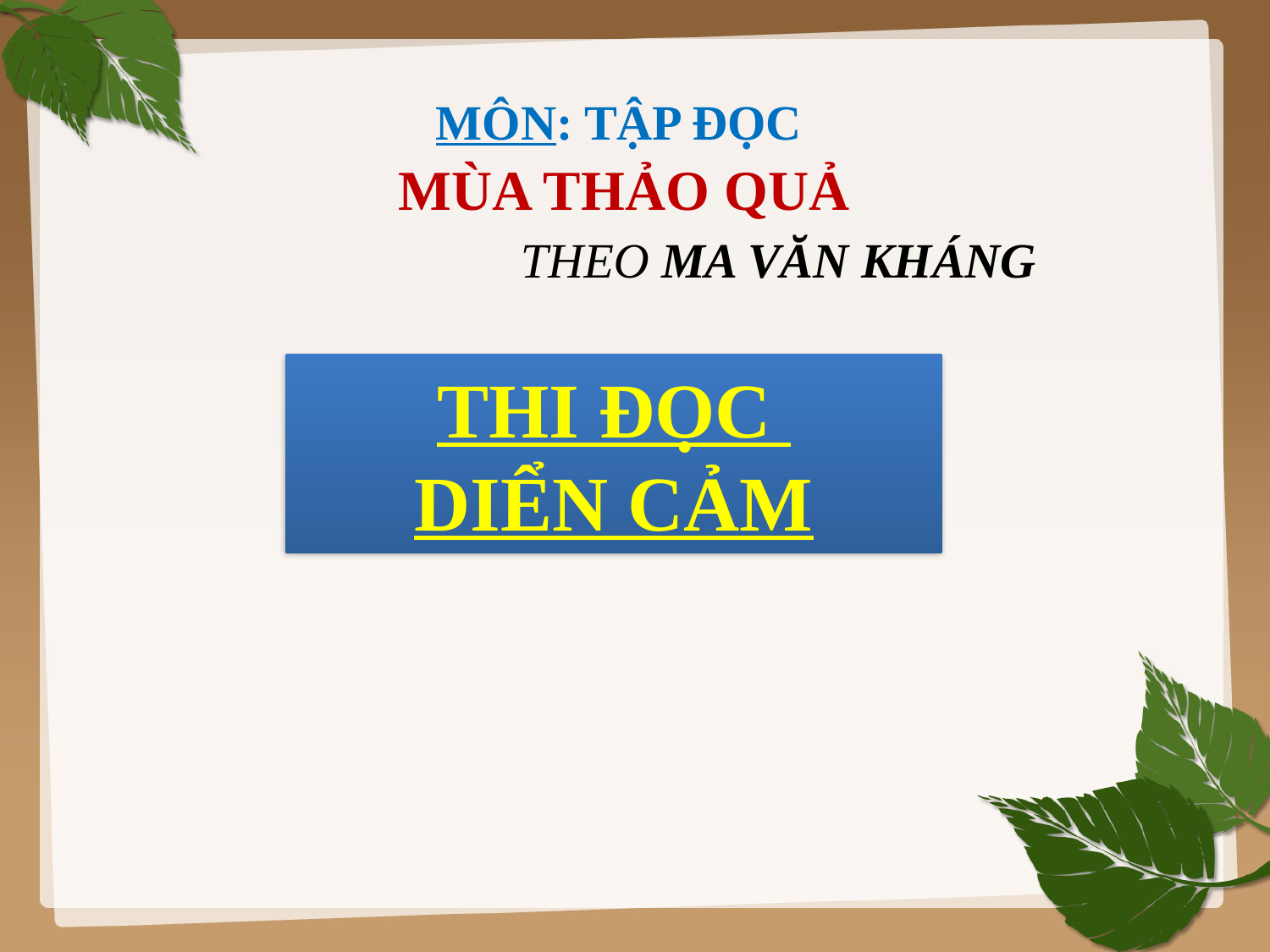

MÔN: TẬP ĐỌC

MÙA THẢO QUẢ
THEO MA VĂN KHÁNG
THI ĐỌC
DIỂN CẢM